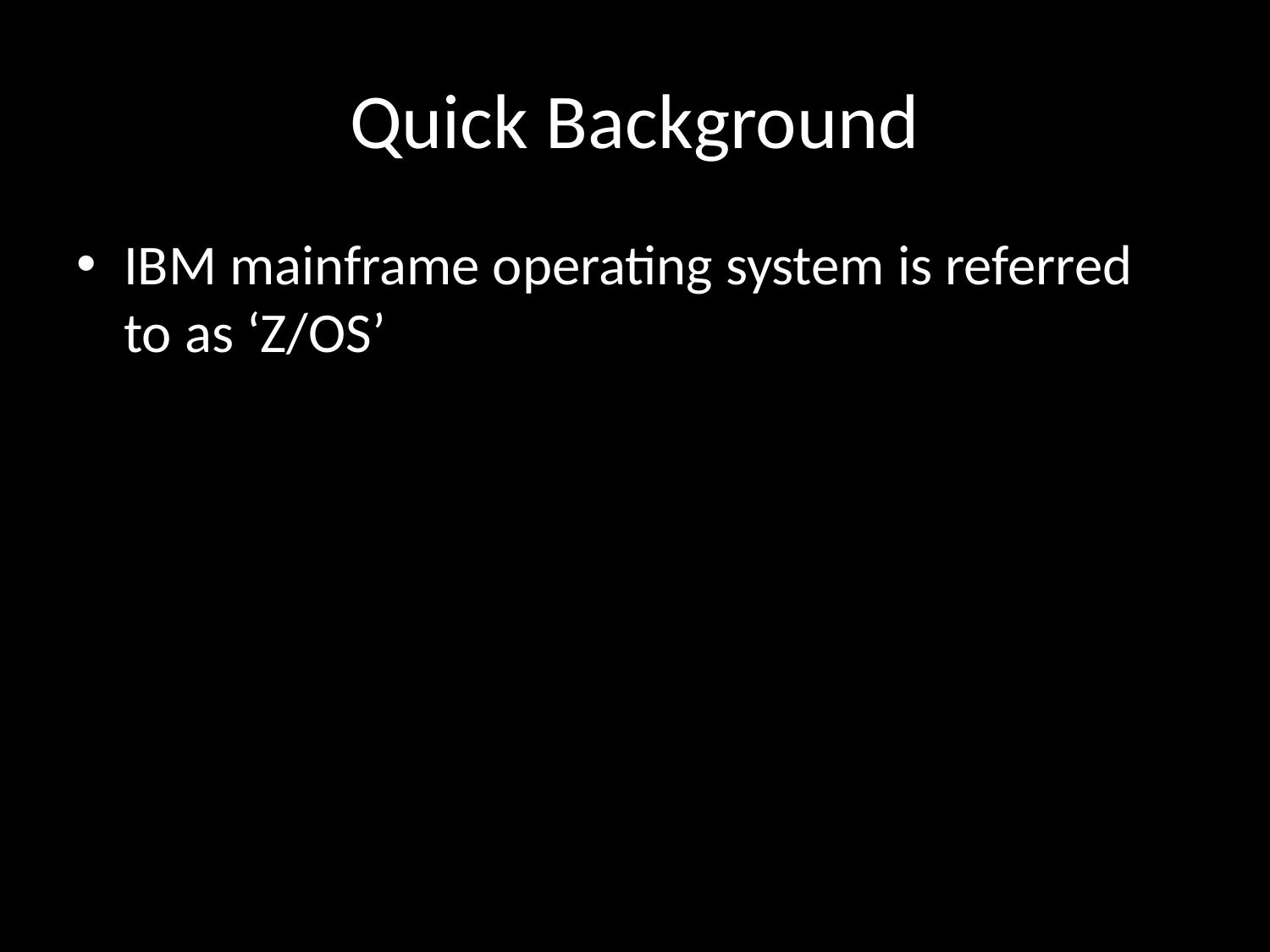

# Quick Background
IBM mainframe operating system is referred to as ‘Z/OS’